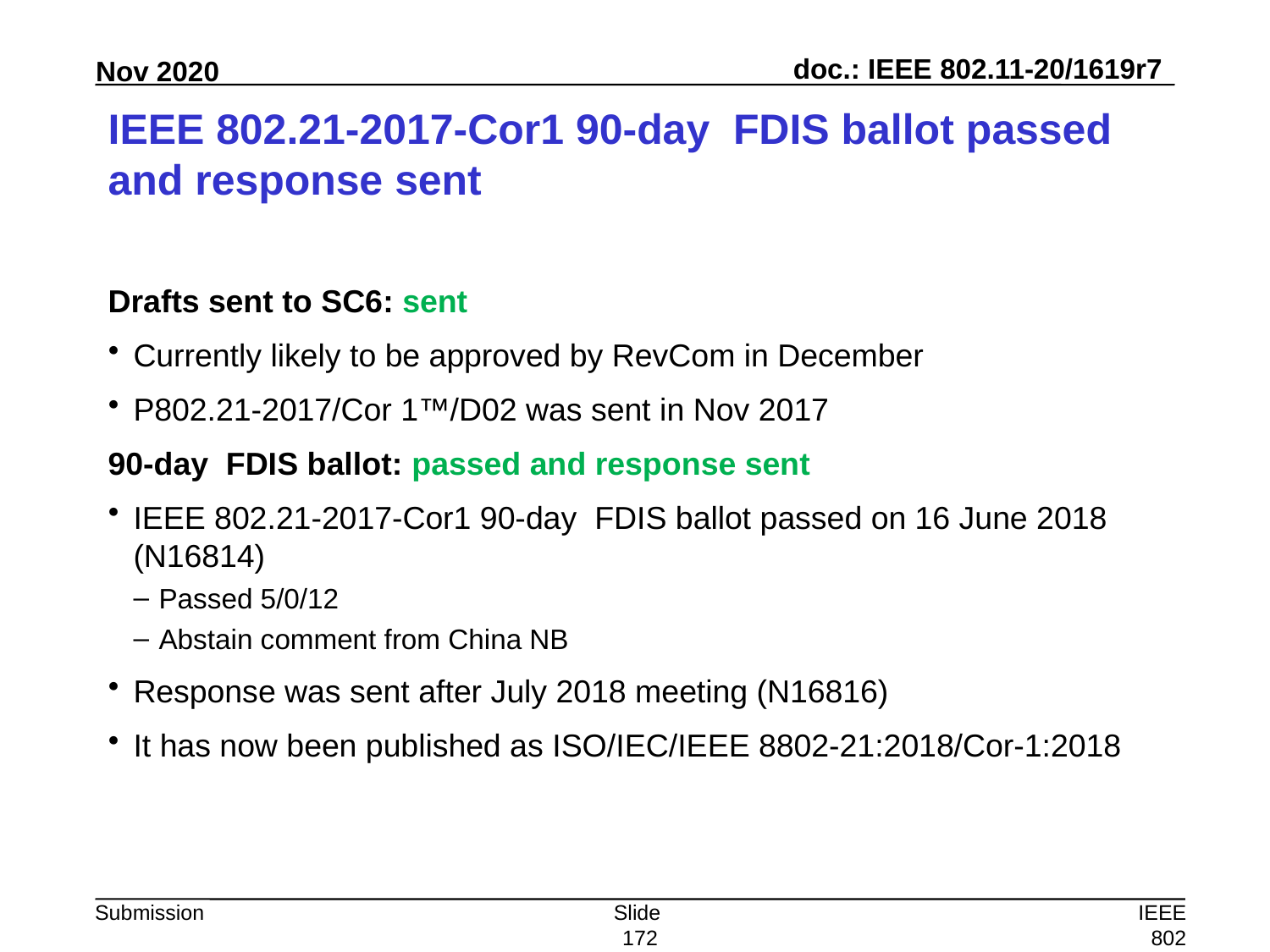

# IEEE 802.21-2017-Cor1 90-day  FDIS ballot passed and response sent
Drafts sent to SC6: sent
Currently likely to be approved by RevCom in December
P802.21-2017/Cor 1™/D02 was sent in Nov 2017
90-day  FDIS ballot: passed and response sent
IEEE 802.21-2017-Cor1 90-day  FDIS ballot passed on 16 June 2018 (N16814)
Passed 5/0/12
Abstain comment from China NB
Response was sent after July 2018 meeting (N16816)
It has now been published as ISO/IEC/IEEE 8802-21:2018/Cor-1:2018

Slide 172
IEEE 802